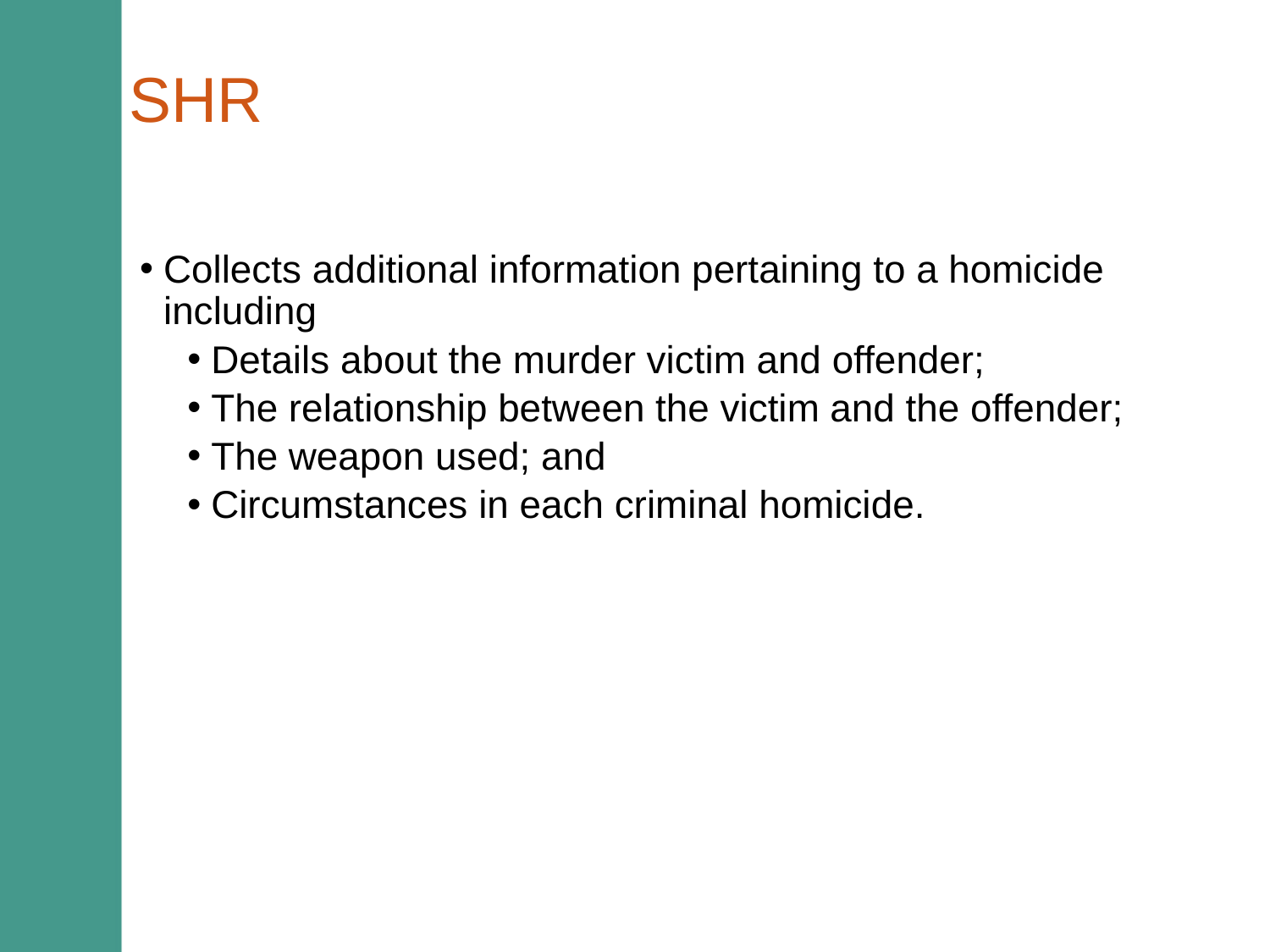

# SHR
Collects additional information pertaining to a homicide including
Details about the murder victim and offender;
The relationship between the victim and the offender;
The weapon used; and
Circumstances in each criminal homicide.